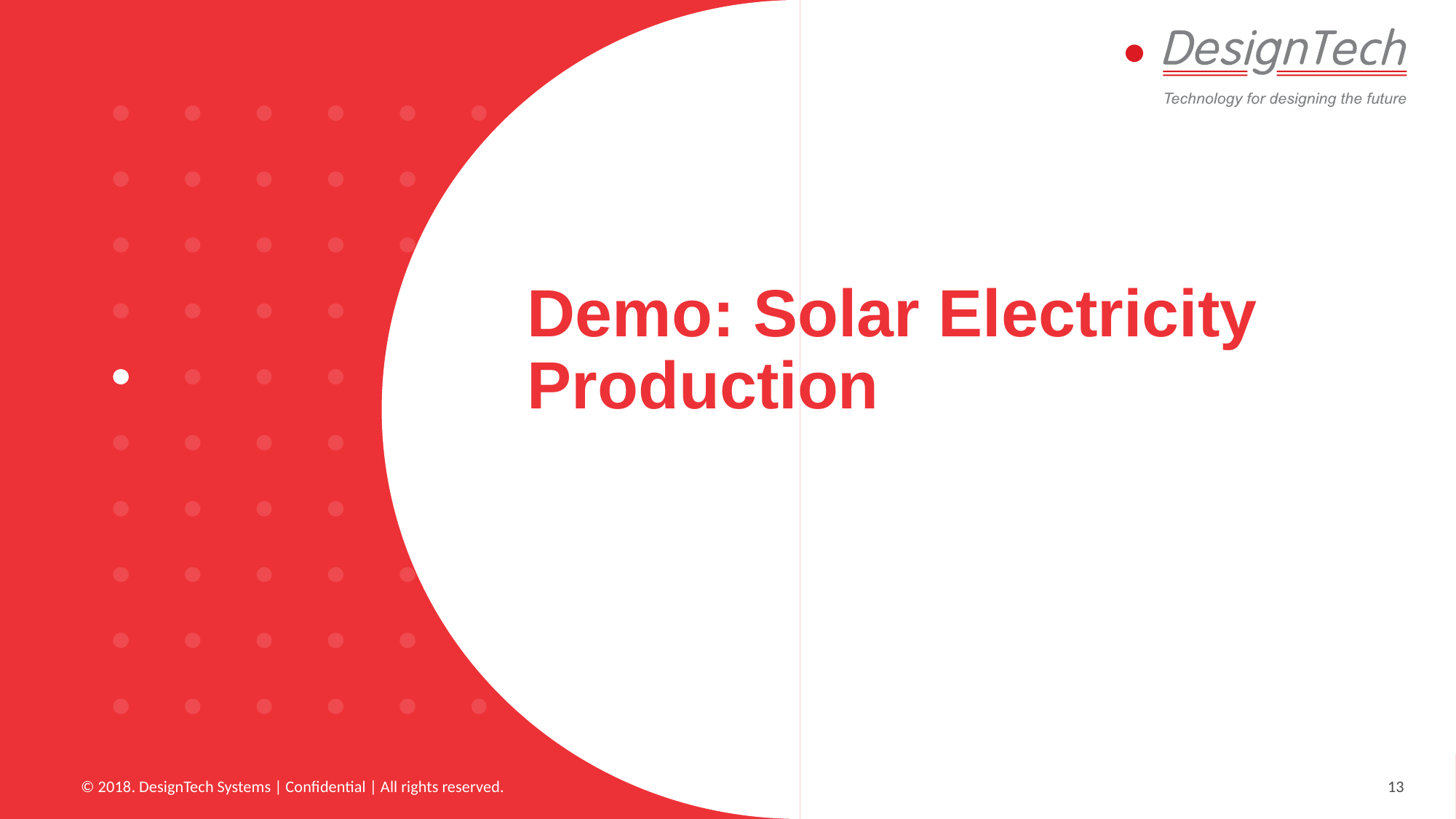

# Demo: Solar Electricity Production

© 2018. DesignTech Systems | Confidential | All rights reserved.
13